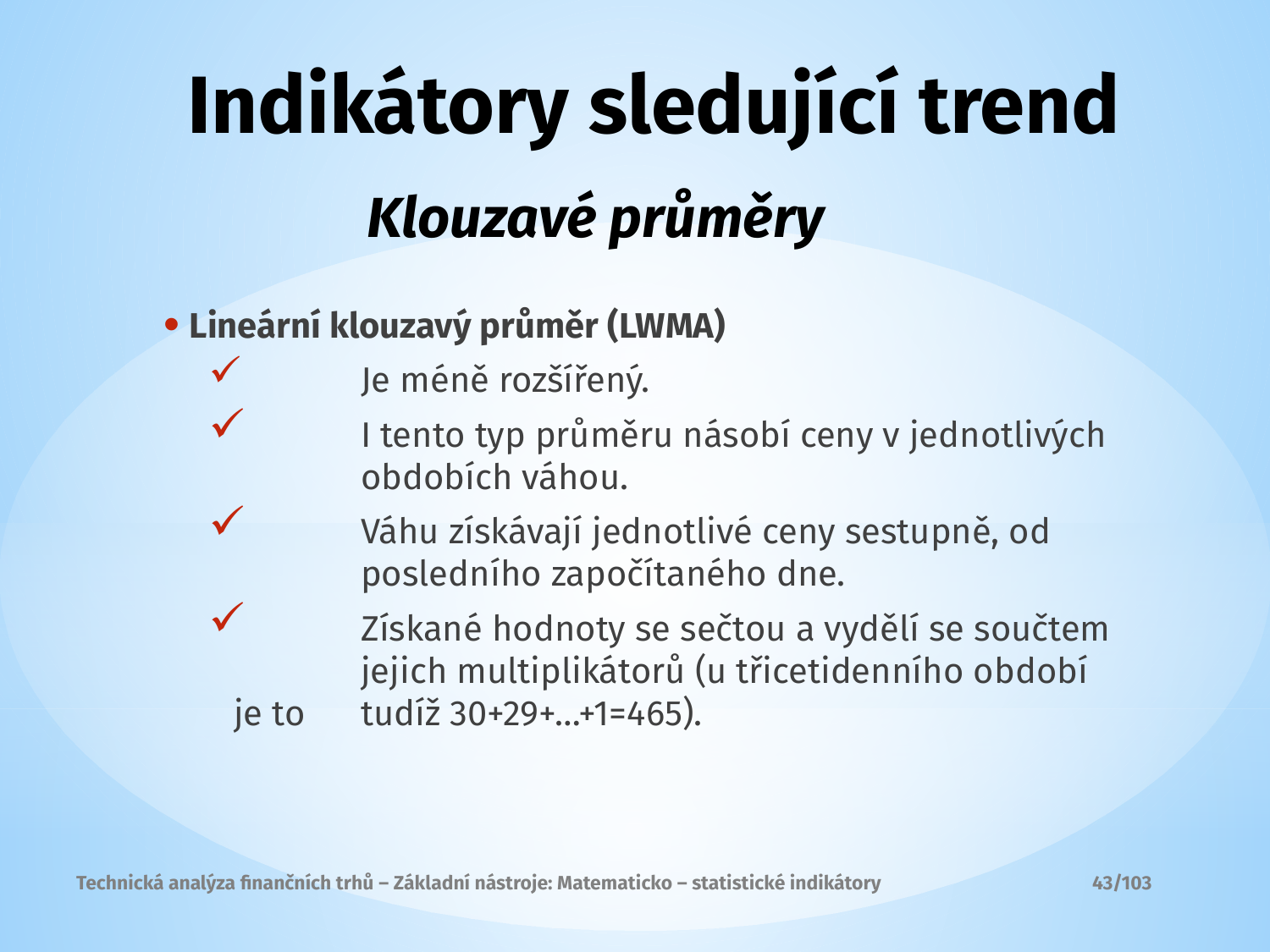

# Indikátory sledující trend
Klouzavé průměry
Lineární klouzavý průměr (LWMA)
	Je méně rozšířený.
	I tento typ průměru násobí ceny v jednotlivých 	obdobích váhou.
	Váhu získávají jednotlivé ceny sestupně, od 	posledního započítaného dne.
	Získané hodnoty se sečtou a vydělí se součtem 	jejich multiplikátorů (u třicetidenního období je to  	tudíž 30+29+…+1=465).
Technická analýza finančních trhů – Základní nástroje: Matematicko – statistické indikátory		43/103